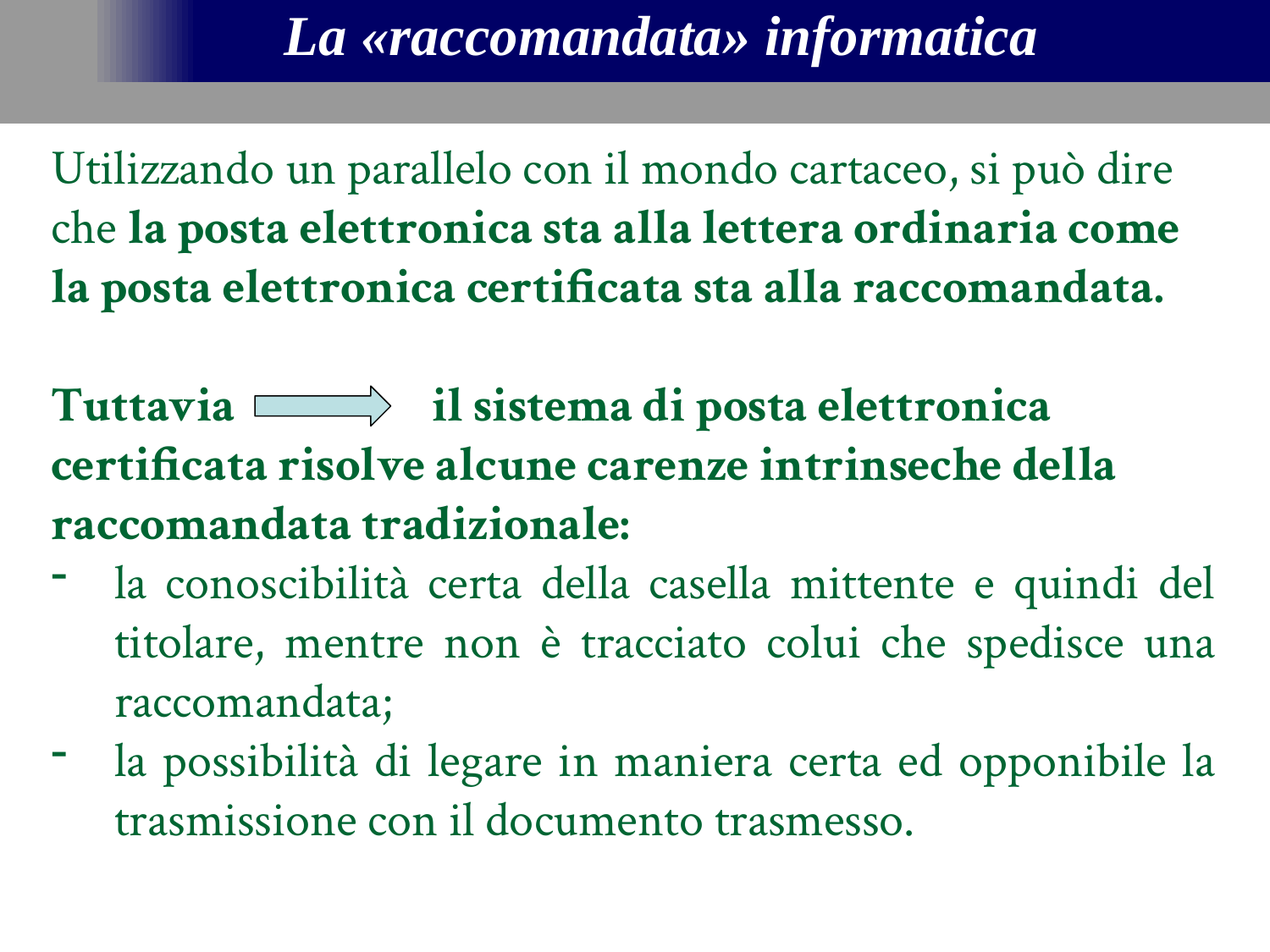

La «raccomandata» informatica
Utilizzando un parallelo con il mondo cartaceo, si può dire  che la posta elettronica sta alla lettera ordinaria come la posta elettronica certificata sta alla raccomandata.

Tuttavia		il sistema di posta elettronica certificata risolve alcune carenze intrinseche della raccomandata tradizionale:
la conoscibilità certa della casella mittente e quindi del titolare, mentre non è tracciato colui che spedisce una raccomandata;
la possibilità di legare in maniera certa ed opponibile la trasmissione con il documento trasmesso.